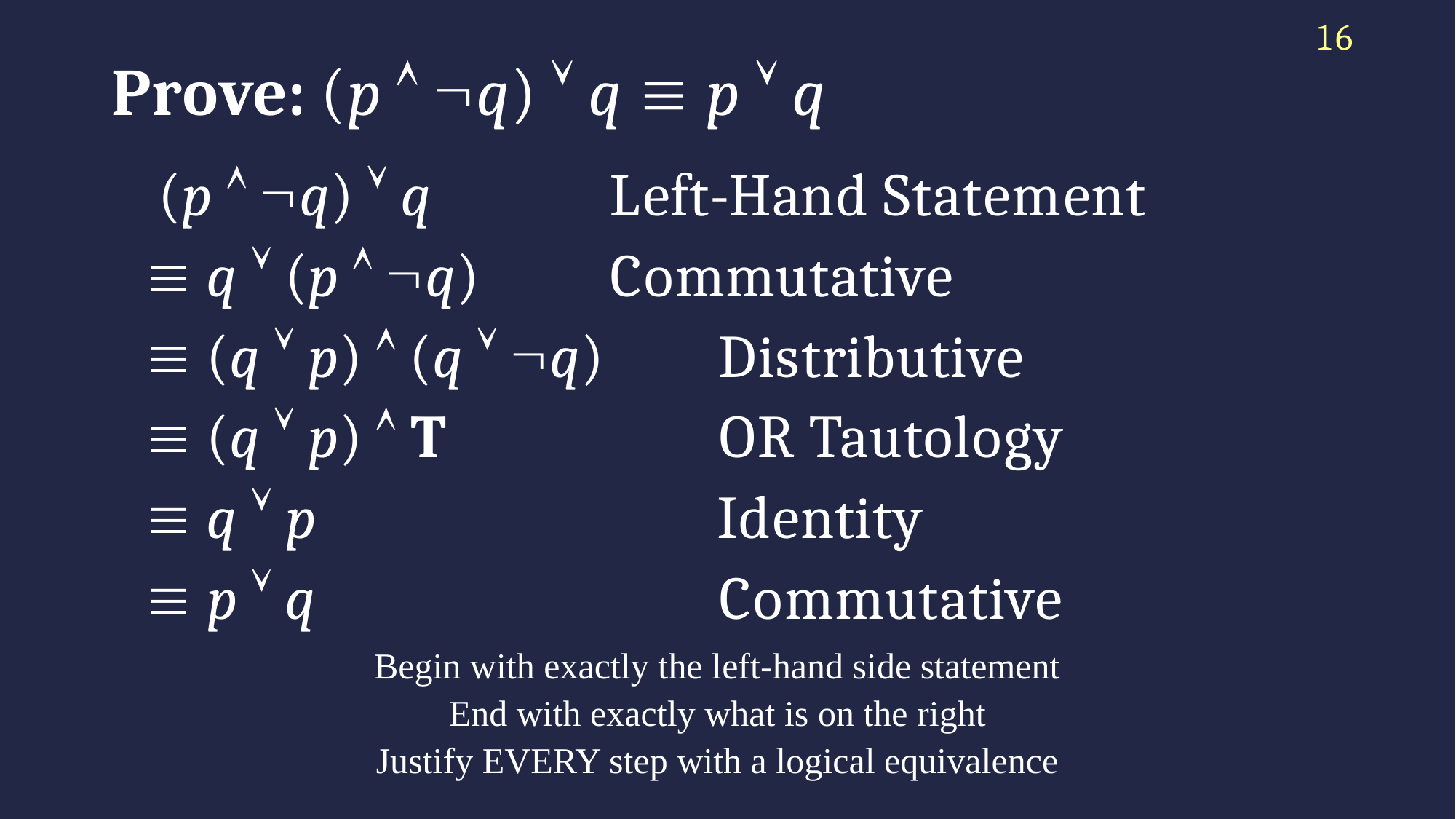

16
# Prove: (p ∧ ¬q) ∨ q ≡ p ∨ q
 (p ∧ ¬q) ∨ q 		Left-Hand Statement
≡ q ∨ (p ∧ ¬q) 		Commutative
≡ (q ∨ p) ∧ (q ∨ ¬q) 	Distributive
≡ (q ∨ p) ∧ T			OR Tautology
≡ q ∨ p 				Identity
≡ p ∨ q 				Commutative
Begin with exactly the left-hand side statement
End with exactly what is on the right
Justify EVERY step with a logical equivalence